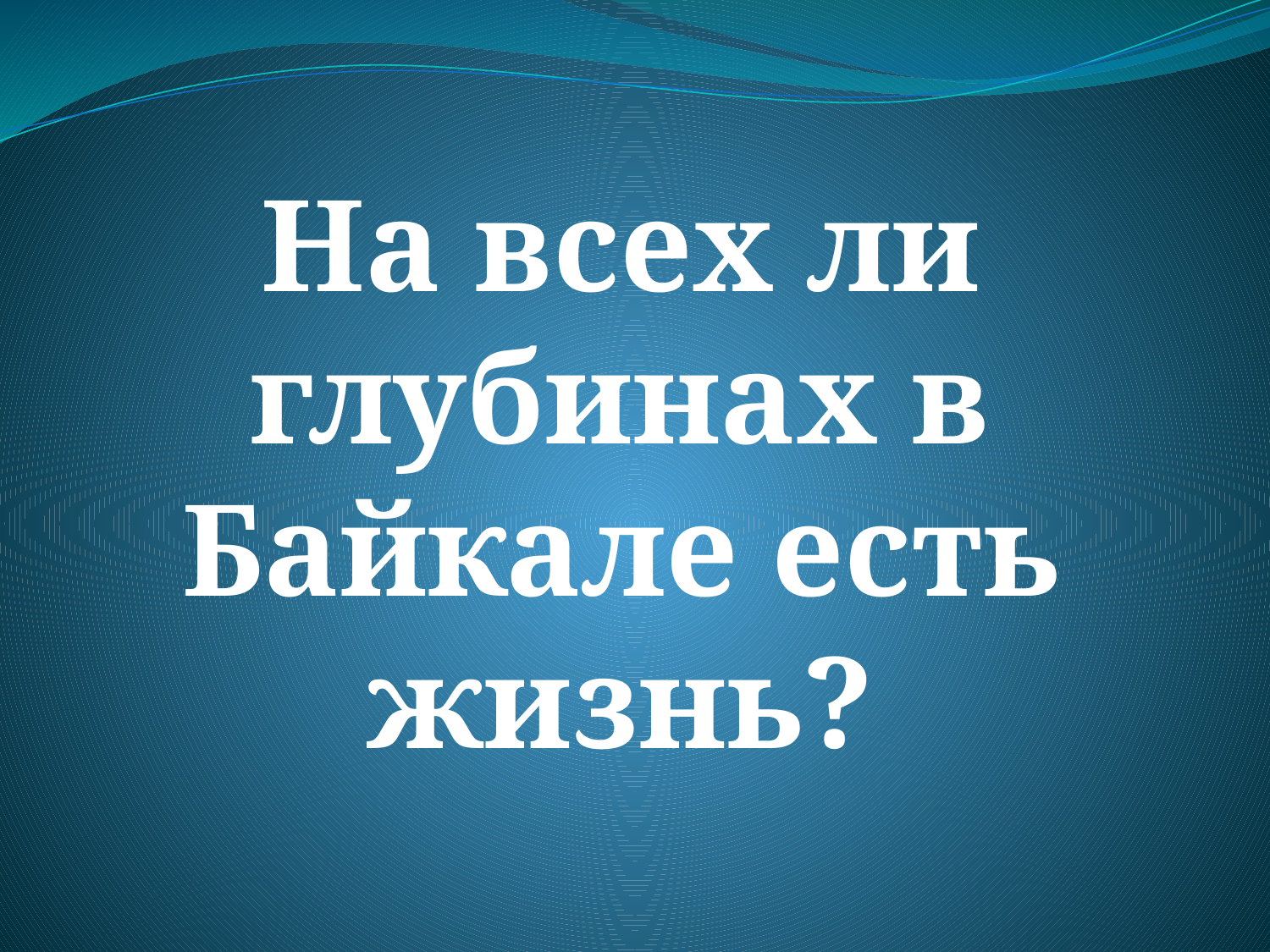

На всех ли глубинах в Байкале есть жизнь?